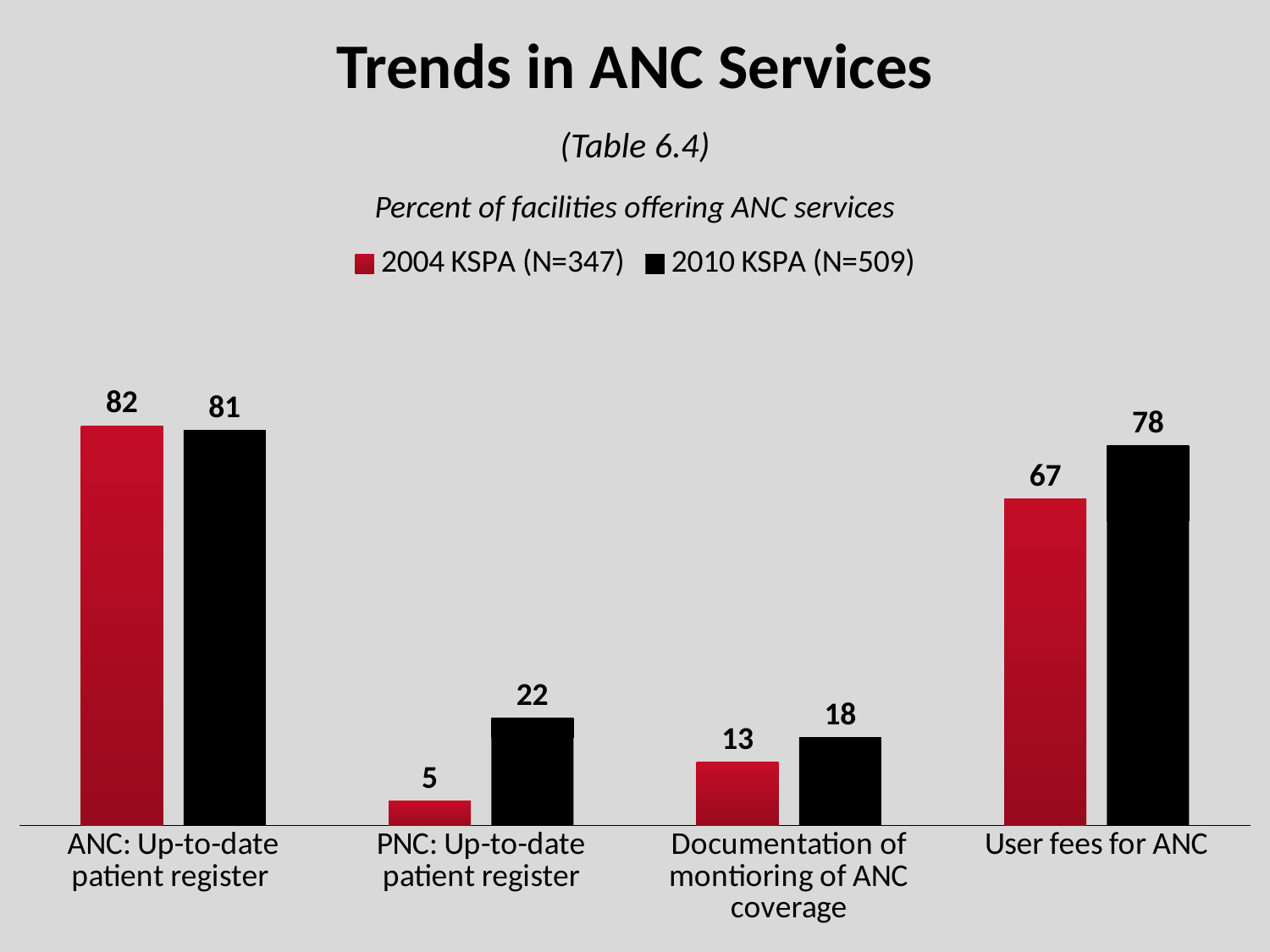

# Trends in ANC Services
(Table 6.4)
Percent of facilities offering ANC services

### Chart

| Category | 2004 KSPA (N=347) | 2010 KSPA (N=509) |
|---|---|---|
| ANC: Up-to-date patient register  | 82.0 | 81.0 |
| PNC: Up-to-date patient register | 5.0 | 22.0 |
| Documentation of montioring of ANC coverage | 13.0 | 18.0 |
| User fees for ANC | 67.0 | 78.0 |